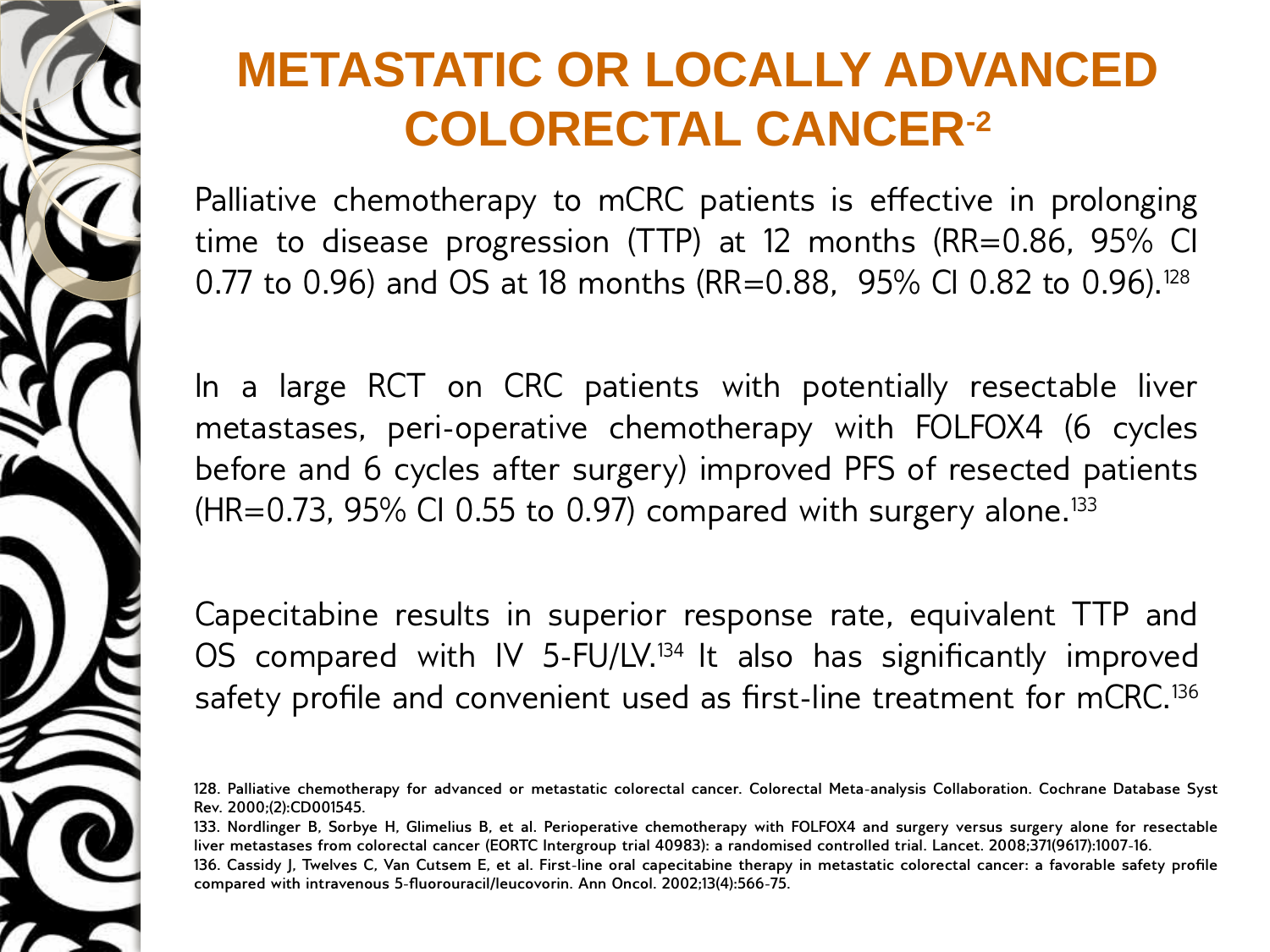

# METASTATIC OR LOCALLY ADVANCED COLORECTAL CANCER-2
Palliative chemotherapy to mCRC patients is effective in prolonging time to disease progression (TTP) at 12 months (RR=0.86, 95% CI 0.77 to 0.96) and OS at 18 months (RR=0.88,  95% CI 0.82 to 0.96).128

In a large RCT on CRC patients with potentially resectable liver metastases, peri-operative chemotherapy with FOLFOX4 (6 cycles before and 6 cycles after surgery) improved PFS of resected patients (HR=0.73, 95% CI 0.55 to 0.97) compared with surgery alone.133

Capecitabine results in superior response rate, equivalent TTP and OS compared with IV 5-FU/LV.134 It also has significantly improved safety profile and convenient used as first-line treatment for mCRC.136
128. Palliative chemotherapy for advanced or metastatic colorectal cancer. Colorectal Meta-analysis Collaboration. Cochrane Database Syst Rev. 2000;(2):CD001545.
133. Nordlinger B, Sorbye H, Glimelius B, et al. Perioperative chemotherapy with FOLFOX4 and surgery versus surgery alone for resectable liver metastases from colorectal cancer (EORTC Intergroup trial 40983): a randomised controlled trial. Lancet. 2008;371(9617):1007-16.
136. Cassidy J, Twelves C, Van Cutsem E, et al. First-line oral capecitabine therapy in metastatic colorectal cancer: a favorable safety profile compared with intravenous 5-fluorouracil/leucovorin. Ann Oncol. 2002;13(4):566-75.